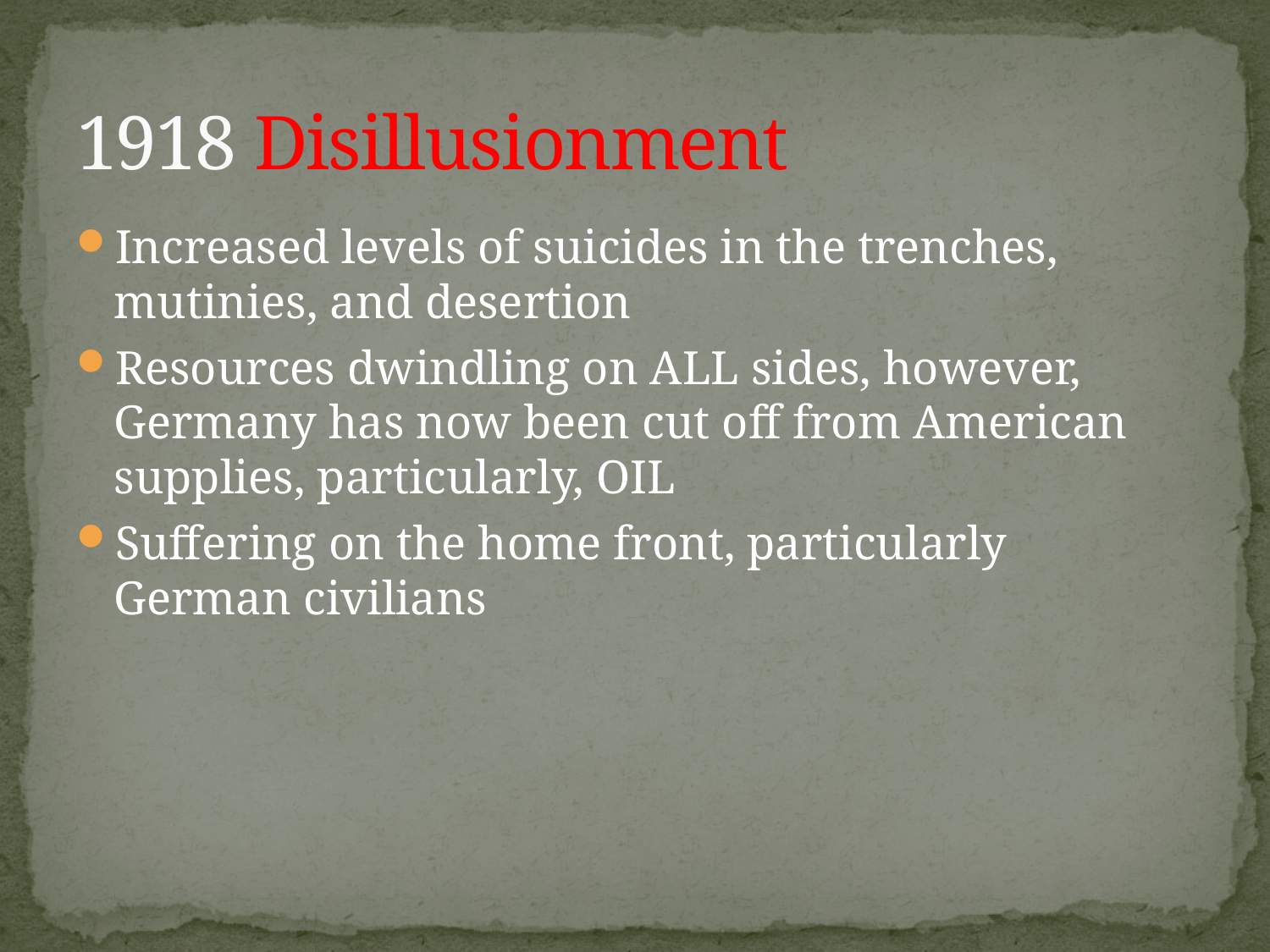

# 1918 Disillusionment
Increased levels of suicides in the trenches, mutinies, and desertion
Resources dwindling on ALL sides, however, Germany has now been cut off from American supplies, particularly, OIL
Suffering on the home front, particularly German civilians